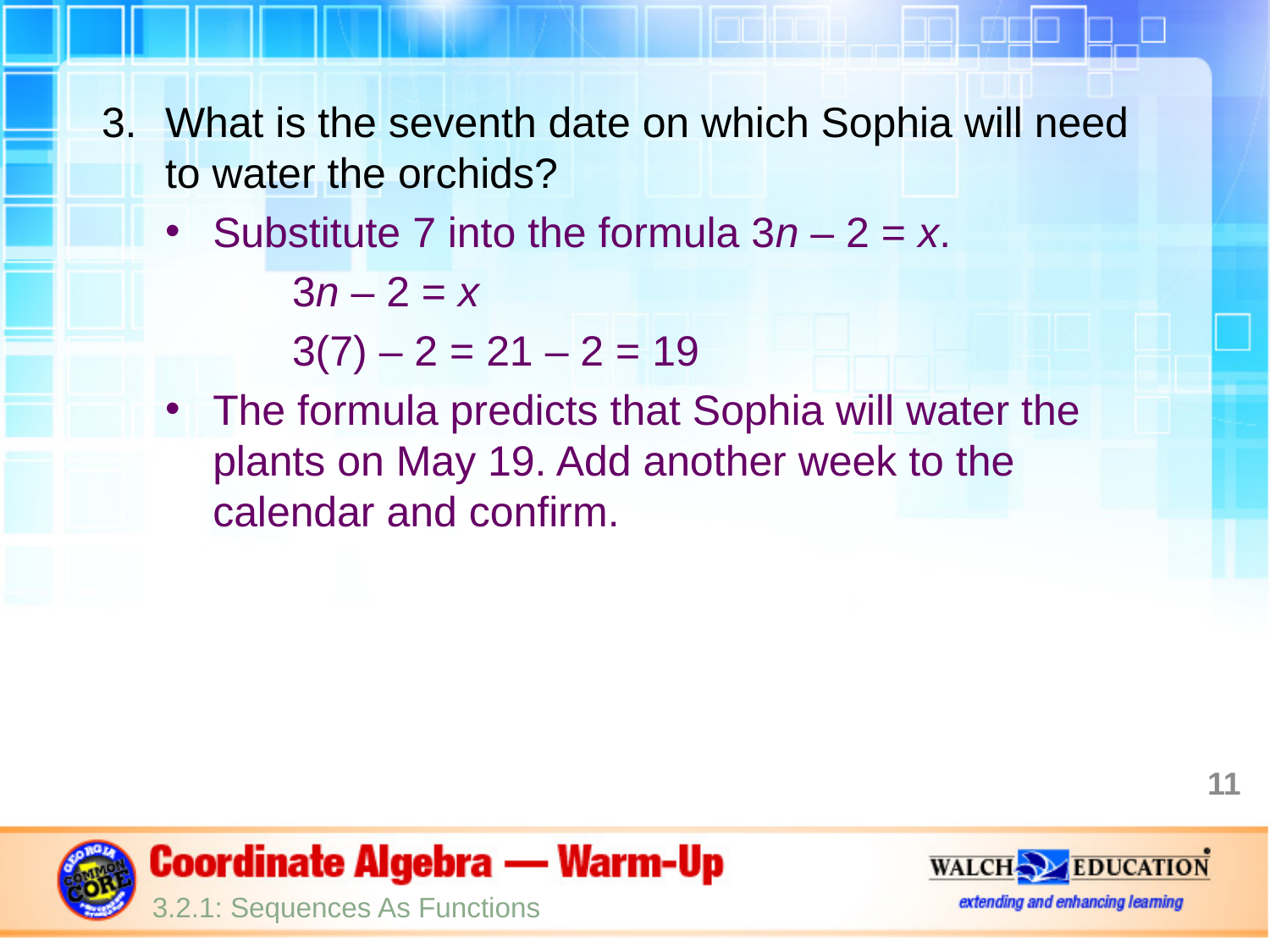

What is the seventh date on which Sophia will need to water the orchids?
Substitute 7 into the formula 3n – 2 = x.
3n – 2 = x
3(7) – 2 = 21 – 2 = 19
The formula predicts that Sophia will water the plants on May 19. Add another week to the calendar and confirm.

11
3.2.1: Sequences As Functions